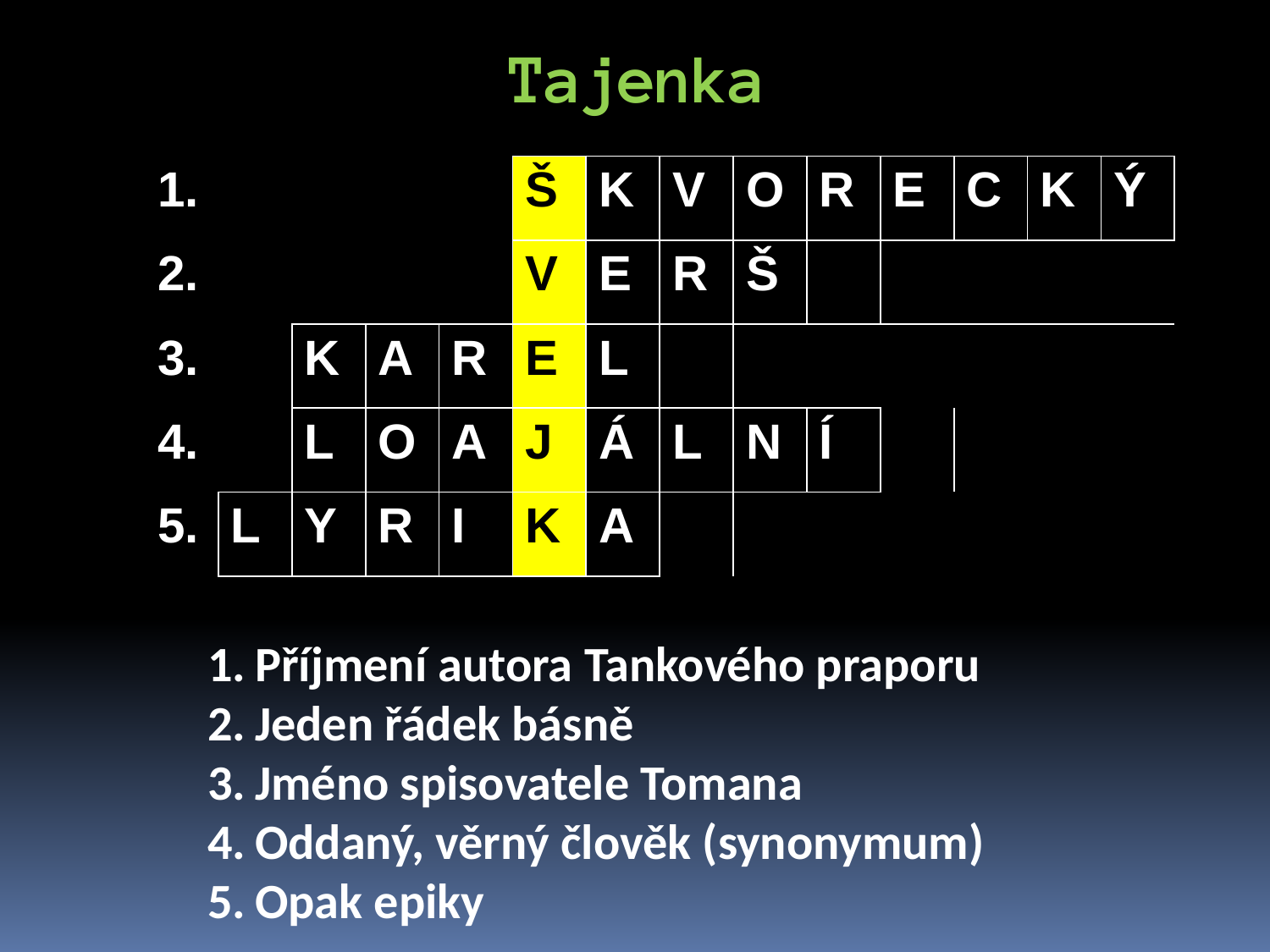

# Tajenka
| 1. |  |  |  |  | Š | K | V | O | R | E | C | K | Ý |
| --- | --- | --- | --- | --- | --- | --- | --- | --- | --- | --- | --- | --- | --- |
| 2. |  |  |  |  | V | E | R | Š |  |  |  |  |  |
| 3. |  | K | A | R | E | L |  |  |  |  |  |  |  |
| 4. |  | L | O | A | J | Á | L | N | Í |  |  |  |  |
| 5. | L | Y | R | I | K | A |  |  |  |  |  |  |  |
Příjmení autora Tankového praporu
Jeden řádek básně
Jméno spisovatele Tomana
Oddaný, věrný člověk (synonymum)
Opak epiky